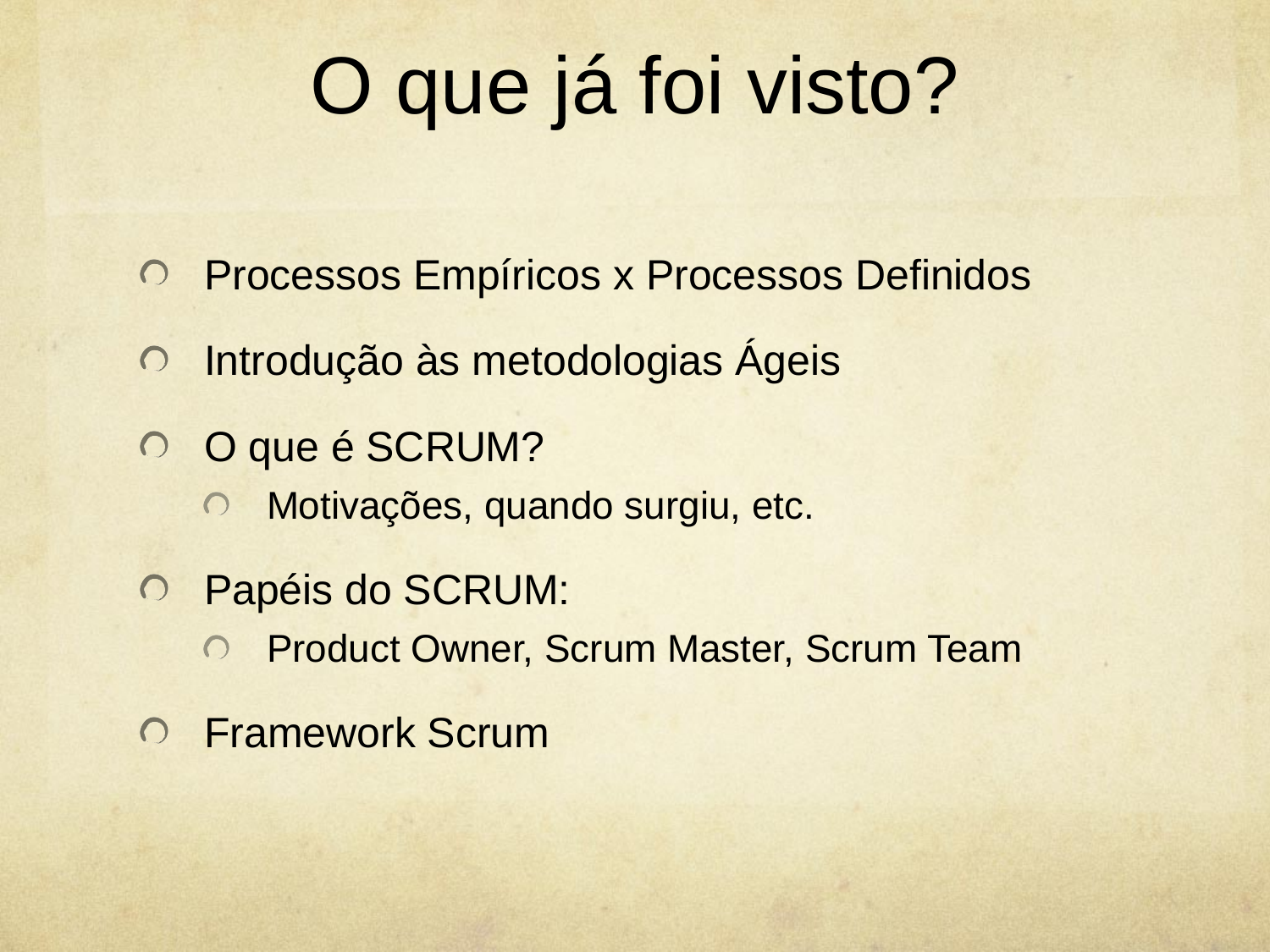

# O que já foi visto?
Processos Empíricos x Processos Definidos
Introdução às metodologias Ágeis
O que é SCRUM?
Motivações, quando surgiu, etc.
Papéis do SCRUM:
Product Owner, Scrum Master, Scrum Team
Framework Scrum